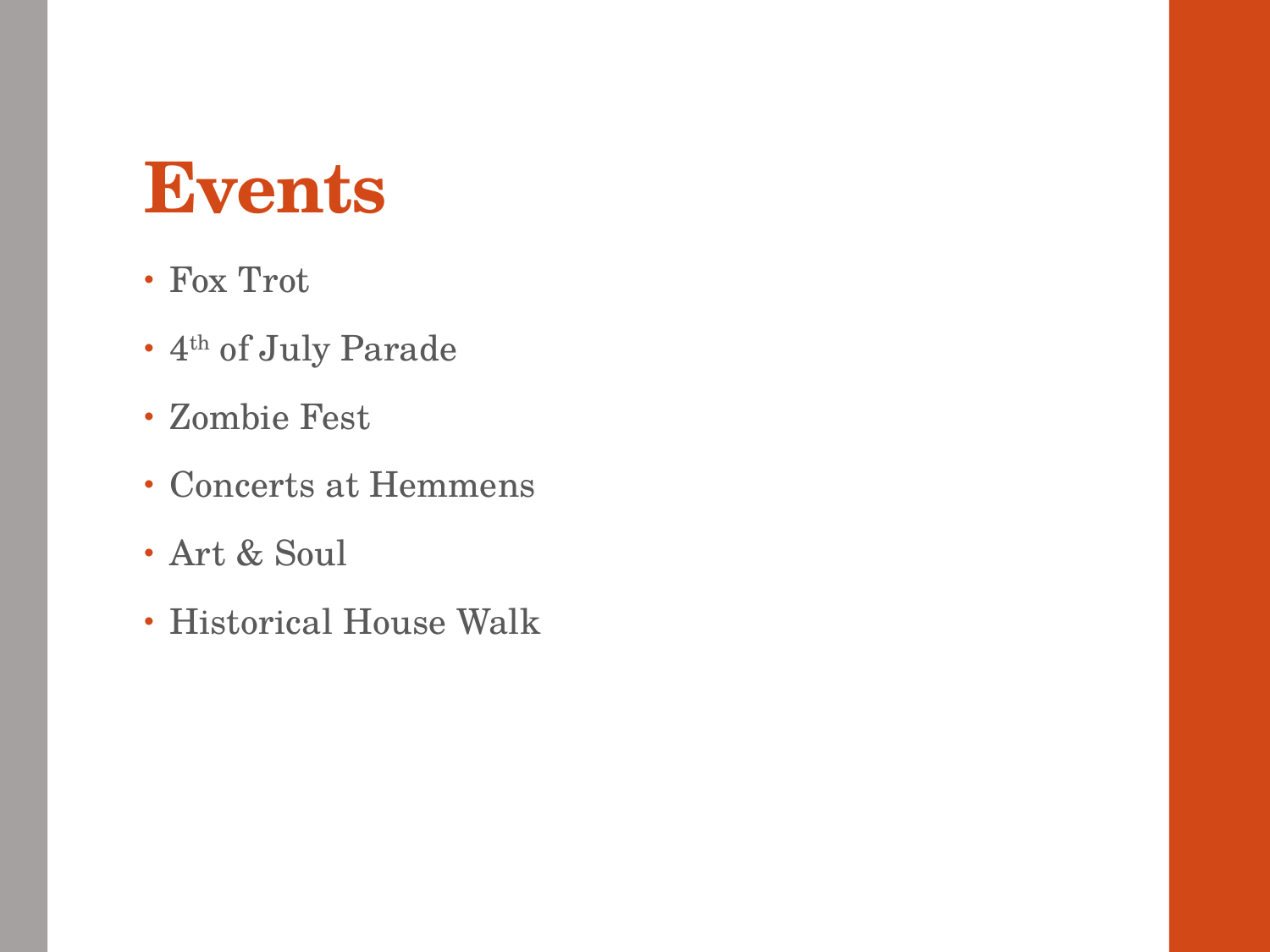

# Events
Fox Trot
4th of July Parade
Zombie Fest
Concerts at Hemmens
Art & Soul
Historical House Walk